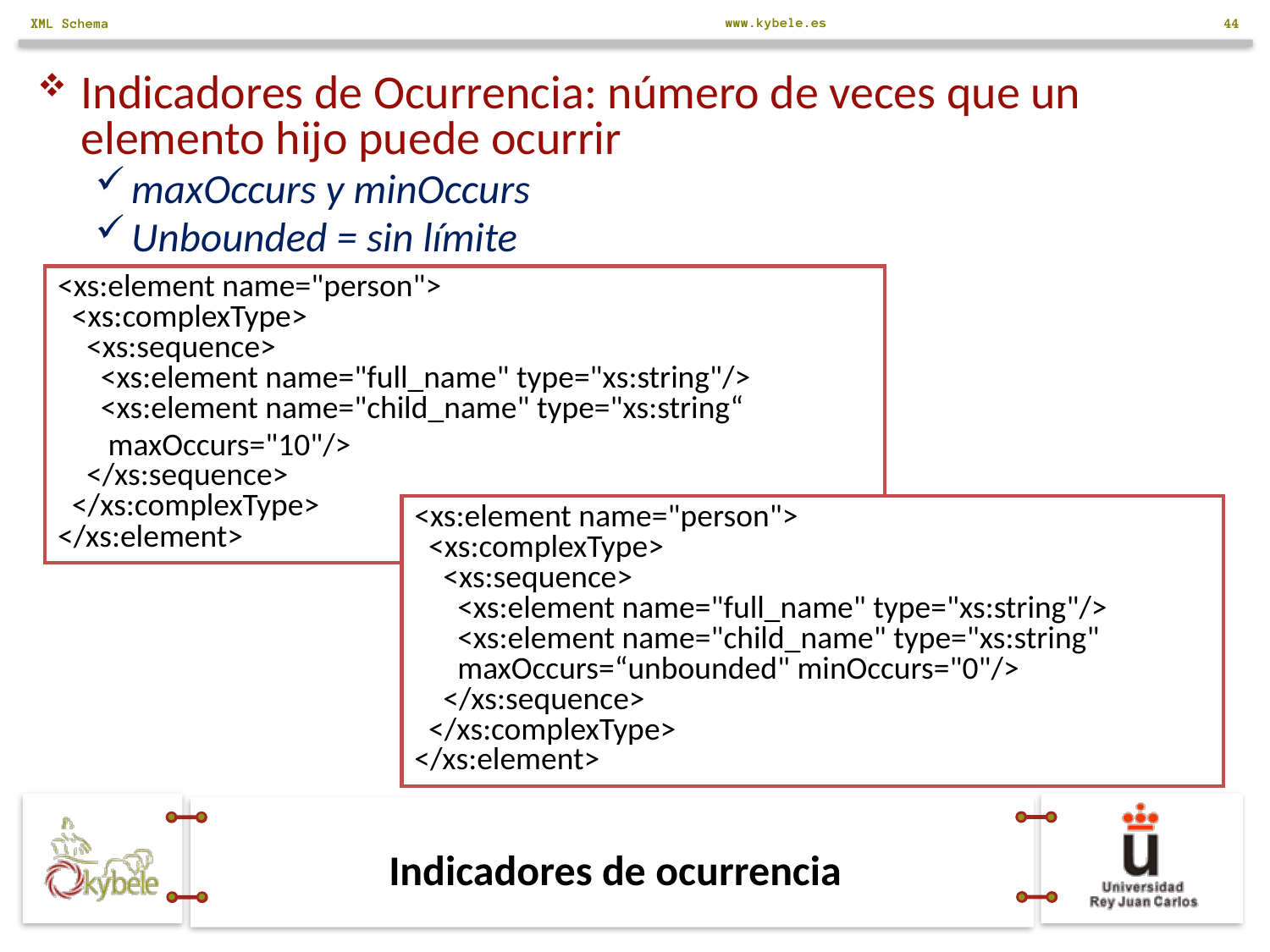

XML Schema
44
Indicadores de Ocurrencia: número de veces que un elemento hijo puede ocurrir
maxOccurs y minOccurs
Unbounded = sin límite
<xs:element name="person">
  <xs:complexType>
    <xs:sequence>
      <xs:element name="full_name" type="xs:string"/>
      <xs:element name="child_name" type="xs:string“
       maxOccurs="10"/>
    </xs:sequence>
  </xs:complexType>
</xs:element>
<xs:element name="person">
  <xs:complexType>
    <xs:sequence>
      <xs:element name="full_name" type="xs:string"/>
      <xs:element name="child_name" type="xs:string"
      maxOccurs=“unbounded" minOccurs="0"/>
    </xs:sequence>
  </xs:complexType>
</xs:element>
# Indicadores de ocurrencia